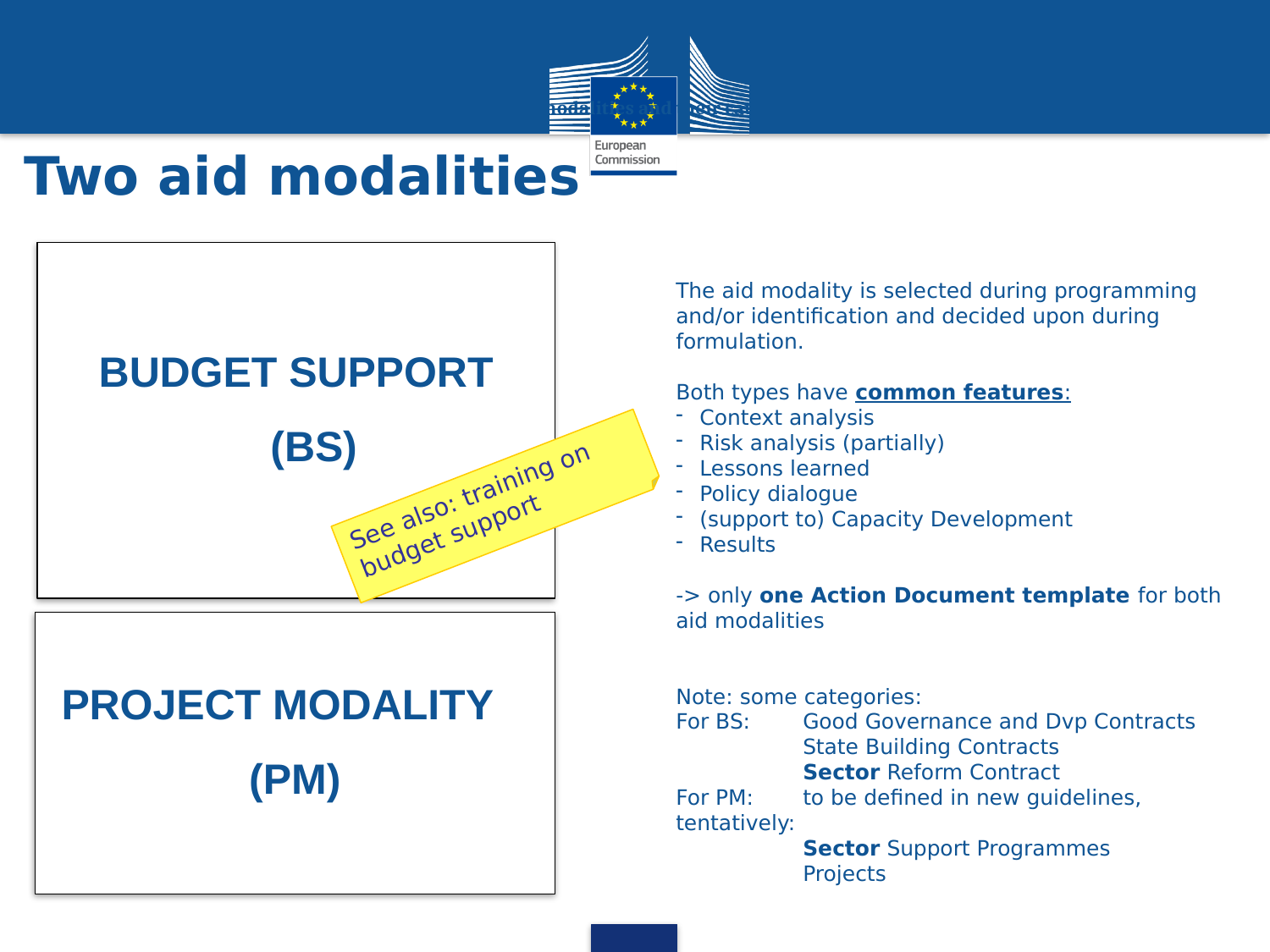

Box 7: aid modalities and their categories
Two aid modalities
Budget Support

   (BS)

The aid modality is selected during programming and/or identification and decided upon during formulation.

Both types have common features:
Context analysis
Risk analysis (partially)
Lessons learned
Policy dialogue
(support to) Capacity Development
Results

-> only one Action Document template for both aid modalities

Note: some categories:
For BS: 	Good Governance and Dvp Contracts
	State Building Contracts
	Sector Reform Contract
For PM: 	to be defined in new guidelines, 	tentatively:
	Sector Support Programmes
	Projects
See also: training on budget support
PROJECT MODALITY

(PM)